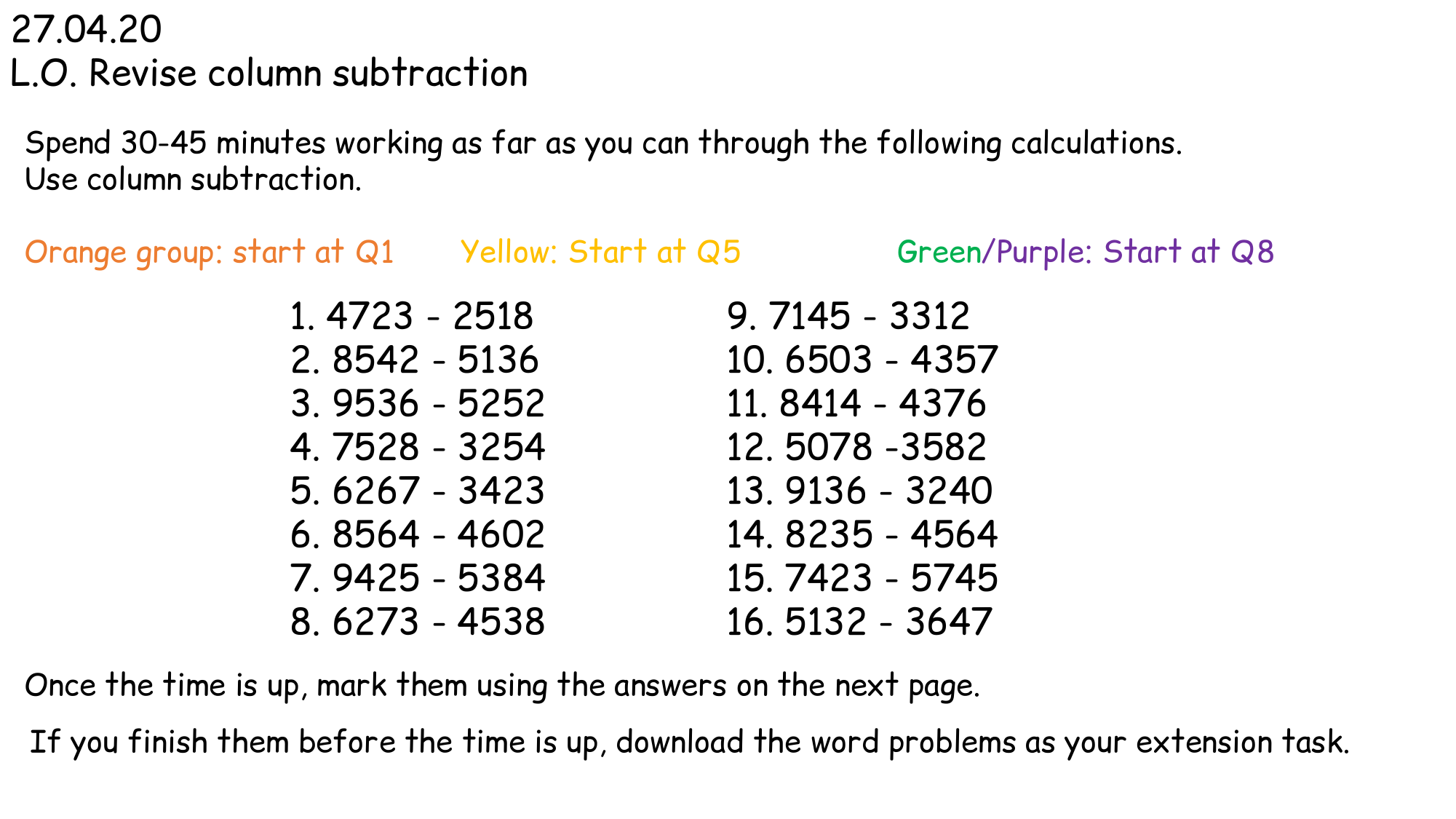

27.04.20
L.O. Revise column subtraction
Spend 30-45 minutes working as far as you can through the following calculations.
Use column subtraction.

Orange group: start at Q1	Yellow: Start at Q5		Green/Purple: Start at Q8
1. 4723 - 2518 		9. 7145 - 3312
2. 8542 - 5136 		10. 6503 - 4357
3. 9536 - 5252 		11. 8414 - 4376
4. 7528 - 3254 		12. 5078 -3582
5. 6267 - 3423 		13. 9136 - 3240
6. 8564 - 4602 		14. 8235 - 4564
7. 9425 - 5384 		15. 7423 - 5745
8. 6273 - 4538 		16. 5132 - 3647
Once the time is up, mark them using the answers on the next page.
If you finish them before the time is up, download the word problems as your extension task.